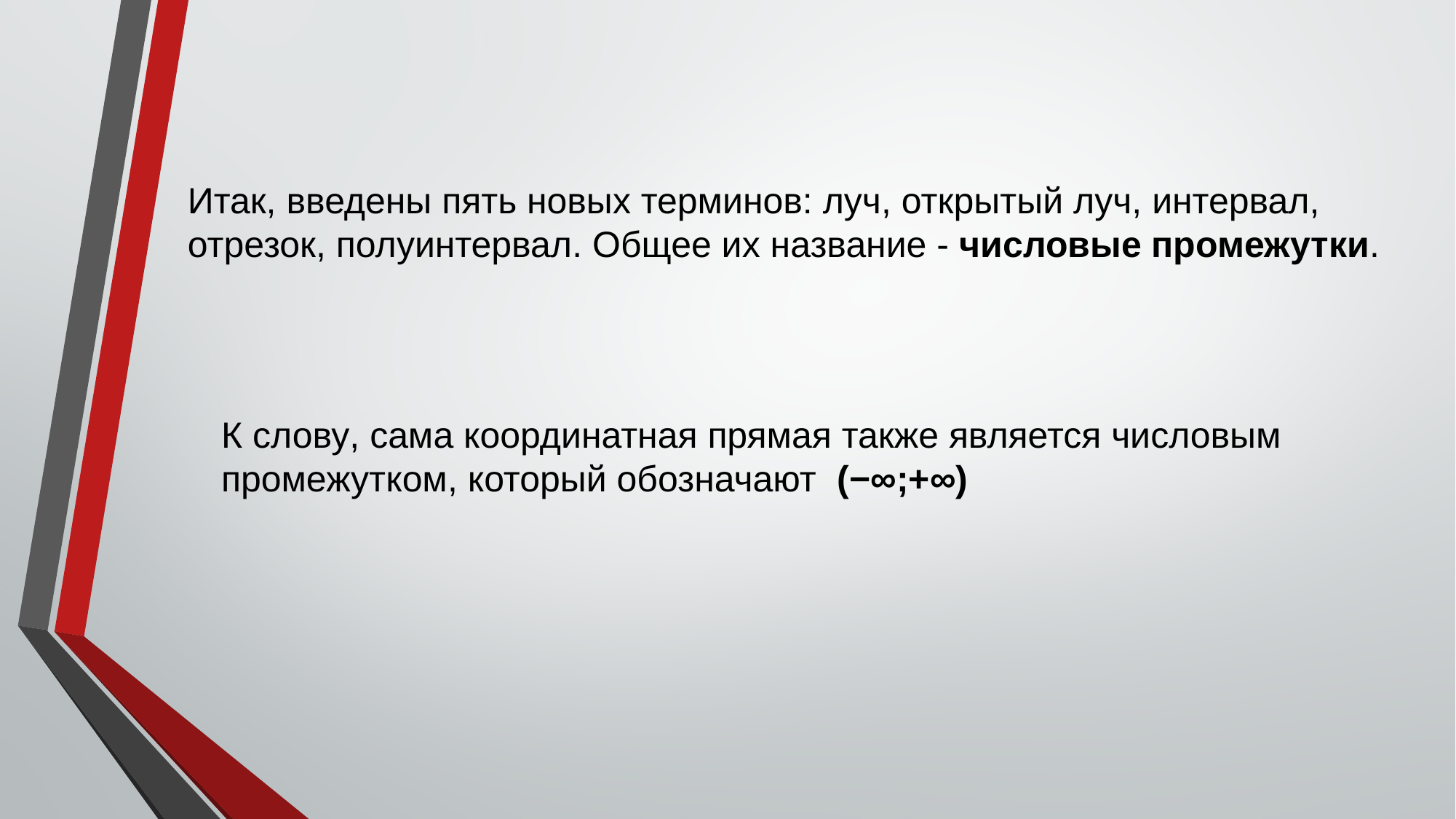

Итак, введены пять новых терминов: луч, открытый луч, интервал, отрезок, полуинтервал. Общее их название - числовые промежутки.
К слову, сама координатная прямая также является числовым промежутком, который обозначают  (−∞;+∞)